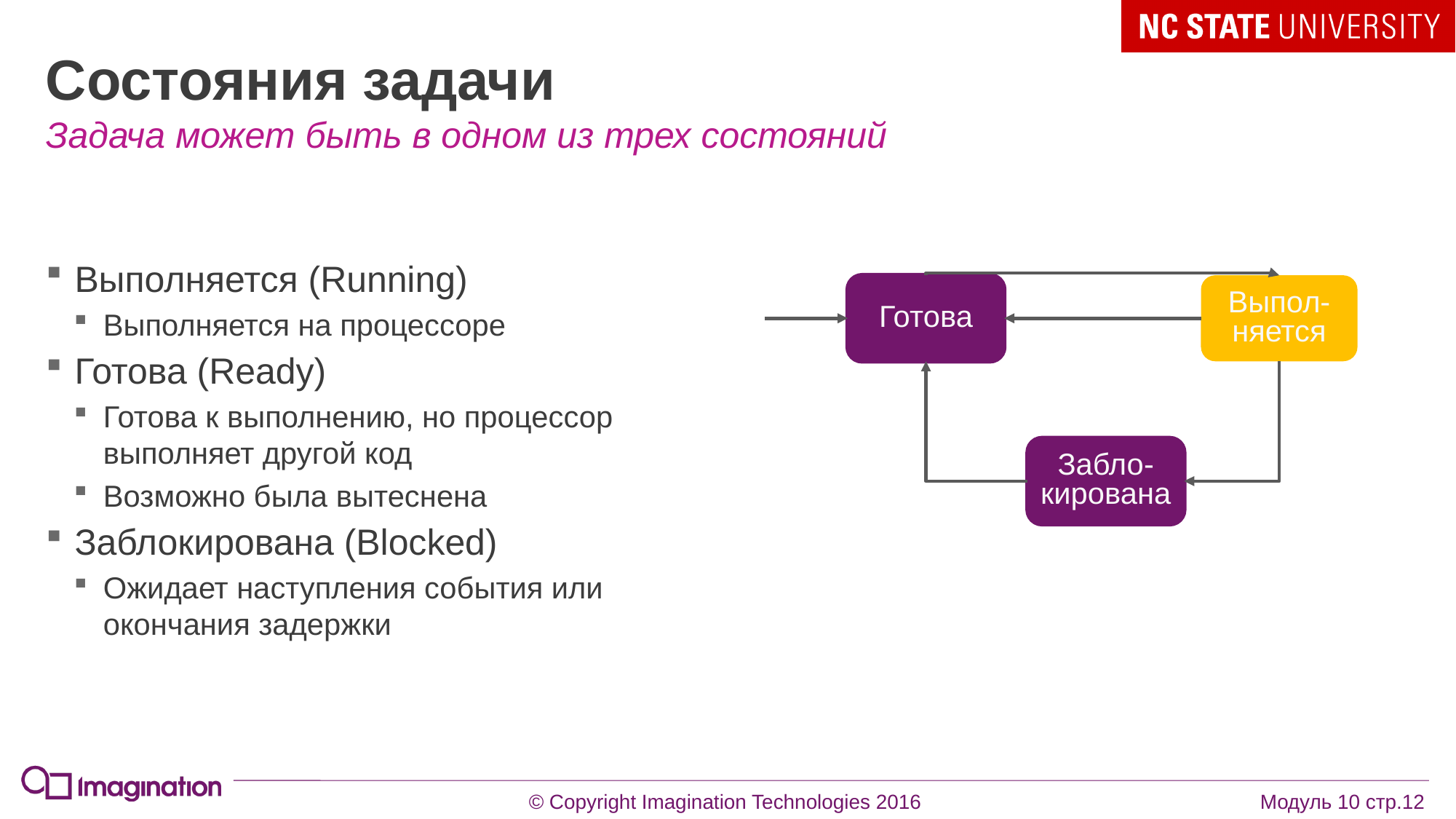

# Состояния задачи
Задача может быть в одном из трех состояний
Выполняется (Running)
Выполняется на процессоре
Готова (Ready)
Готова к выполнению, но процессор выполняет другой код
Возможно была вытеснена
Заблокирована (Blocked)
Ожидает наступления события или окончания задержки

Выпол-няется
Готова
Забло-кирована